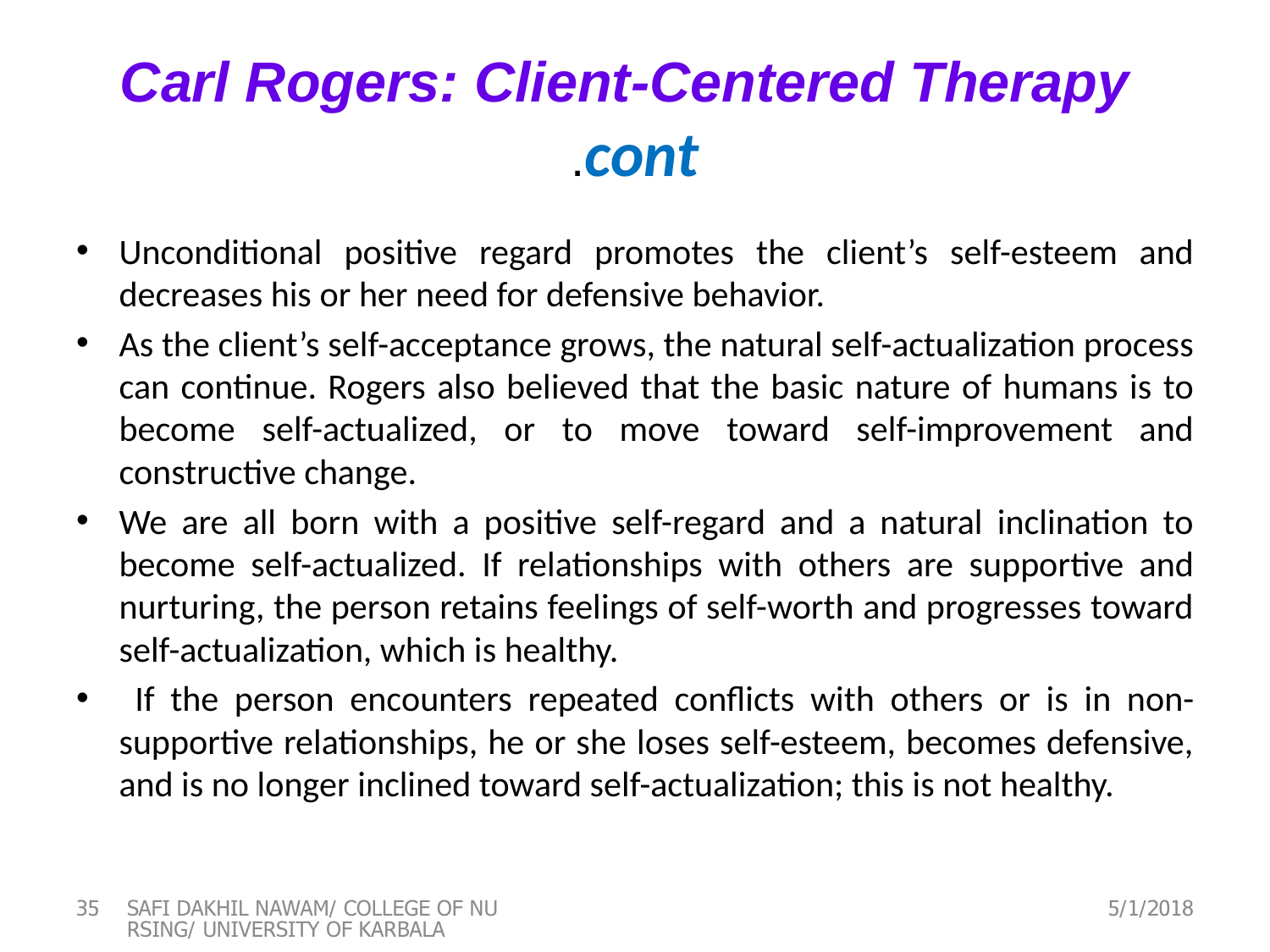

# Carl Rogers: Client-Centered Therapy cont.
Unconditional positive regard promotes the client’s self-esteem and decreases his or her need for defensive behavior.
As the client’s self-acceptance grows, the natural self-actualization process can continue. Rogers also believed that the basic nature of humans is to become self-actualized, or to move toward self-improvement and constructive change.
We are all born with a positive self-regard and a natural inclination to become self-actualized. If relationships with others are supportive and nurturing, the person retains feelings of self-worth and progresses toward self-actualization, which is healthy.
 If the person encounters repeated conflicts with others or is in non-supportive relationships, he or she loses self-esteem, becomes defensive, and is no longer inclined toward self-actualization; this is not healthy.

35
SAFI DAKHIL NAWAM/ COLLEGE OF NURSING/ UNIVERSITY OF KARBALA
5/1/2018